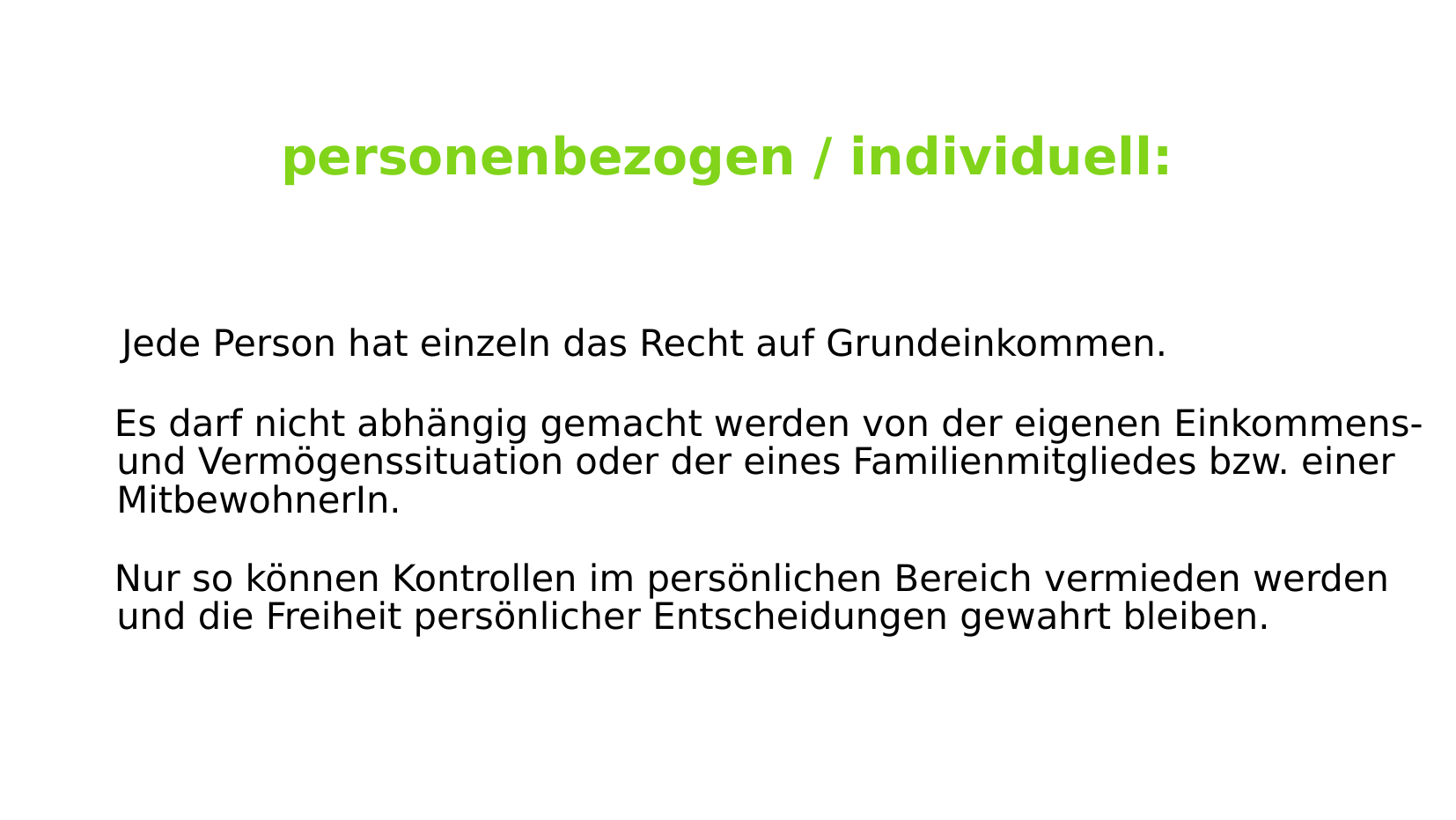

# personenbezogen / individuell:

    Jede Person hat einzeln das Recht auf Grundeinkommen.

    Es darf nicht abhängig gemacht werden von der eigenen Einkommens- und Vermögenssituation oder der eines Familienmitgliedes bzw. einer MitbewohnerIn.

    Nur so können Kontrollen im persönlichen Bereich vermieden werden und die Freiheit persönlicher Entscheidungen gewahrt bleiben.